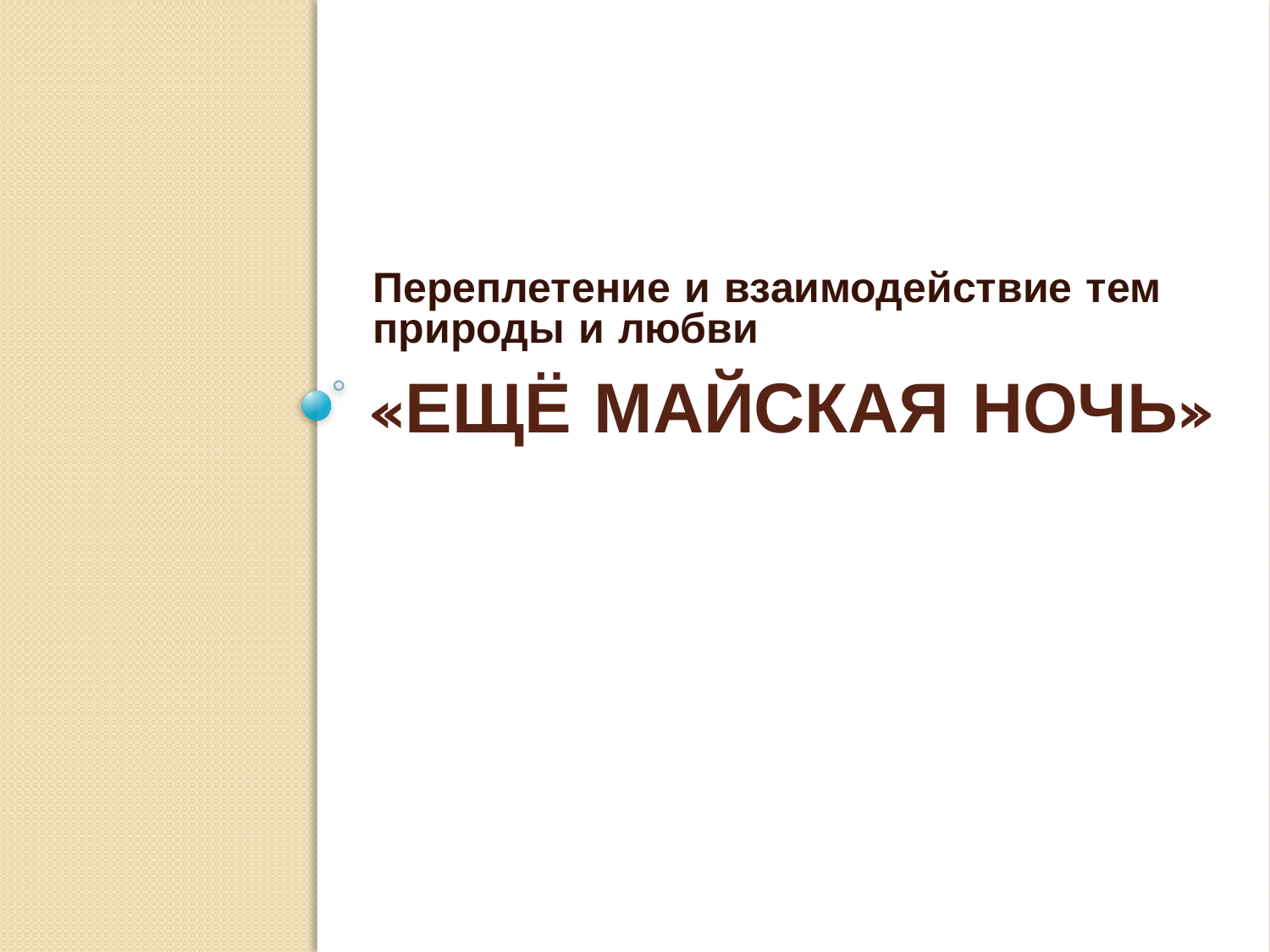

Переплетение и взаимодействие тем природы и любви
# «Ещё майская ночь»